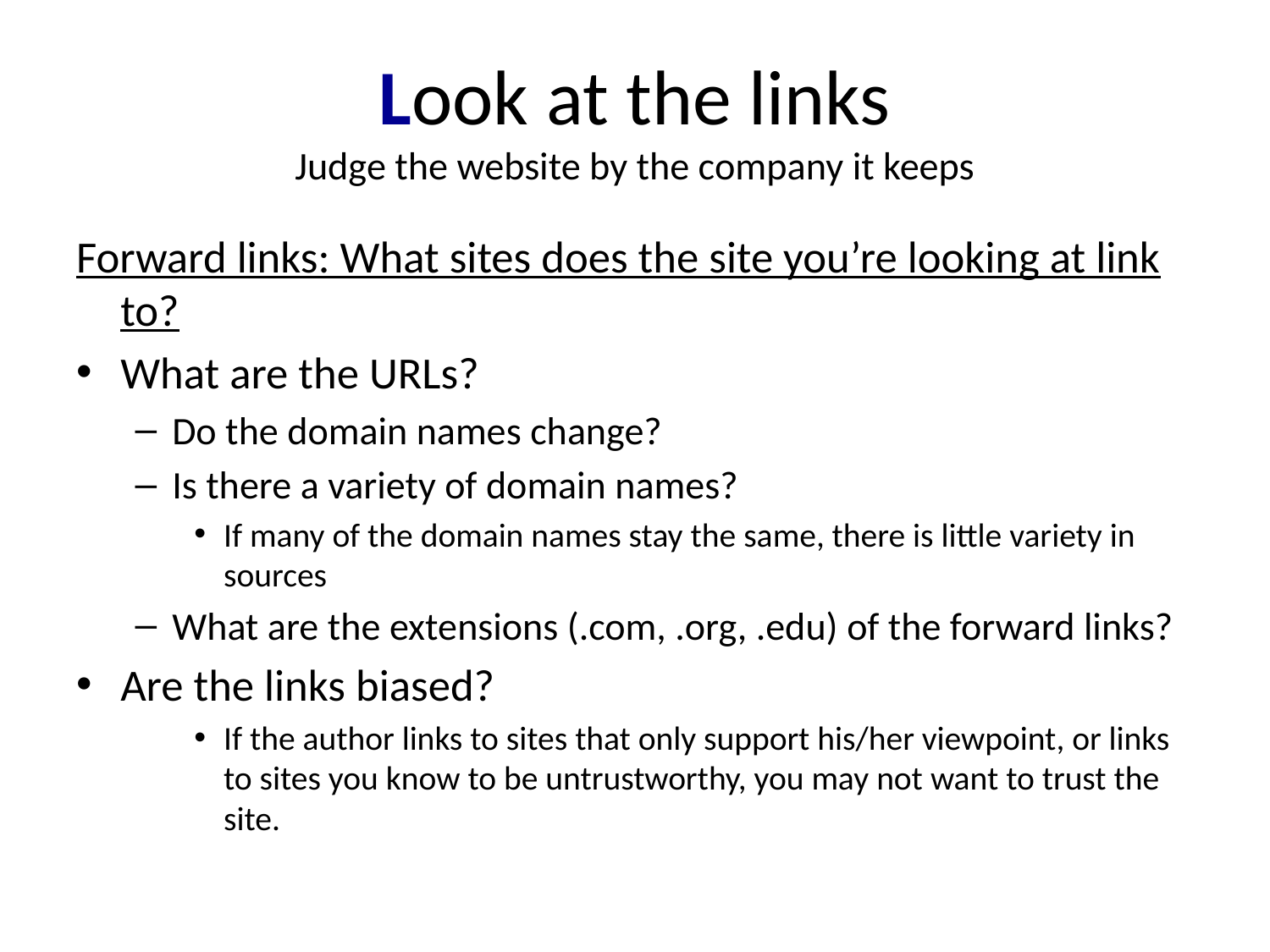

# Look at the links Judge the website by the company it keeps
Forward links: What sites does the site you’re looking at link to?
What are the URLs?
Do the domain names change?
Is there a variety of domain names?
If many of the domain names stay the same, there is little variety in sources
What are the extensions (.com, .org, .edu) of the forward links?
Are the links biased?
If the author links to sites that only support his/her viewpoint, or links to sites you know to be untrustworthy, you may not want to trust the site.